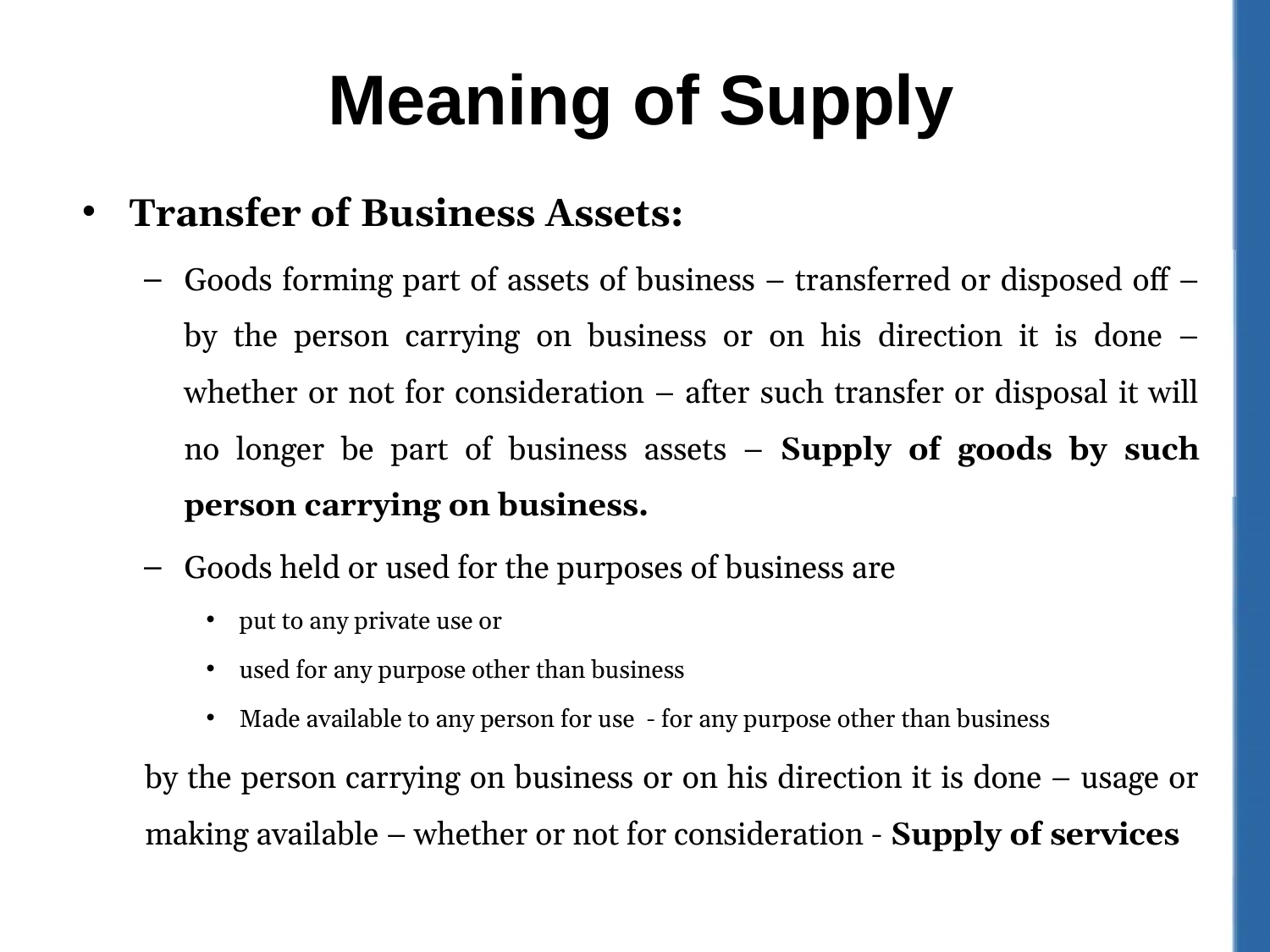

# Meaning of Supply
Transfer of Business Assets:
Goods forming part of assets of business – transferred or disposed off – by the person carrying on business or on his direction it is done – whether or not for consideration – after such transfer or disposal it will no longer be part of business assets – Supply of goods by such person carrying on business.
Goods held or used for the purposes of business are
put to any private use or
used for any purpose other than business
Made available to any person for use  - for any purpose other than business
	by the person carrying on business or on his direction it is done – usage or making available – whether or not for consideration - Supply of services